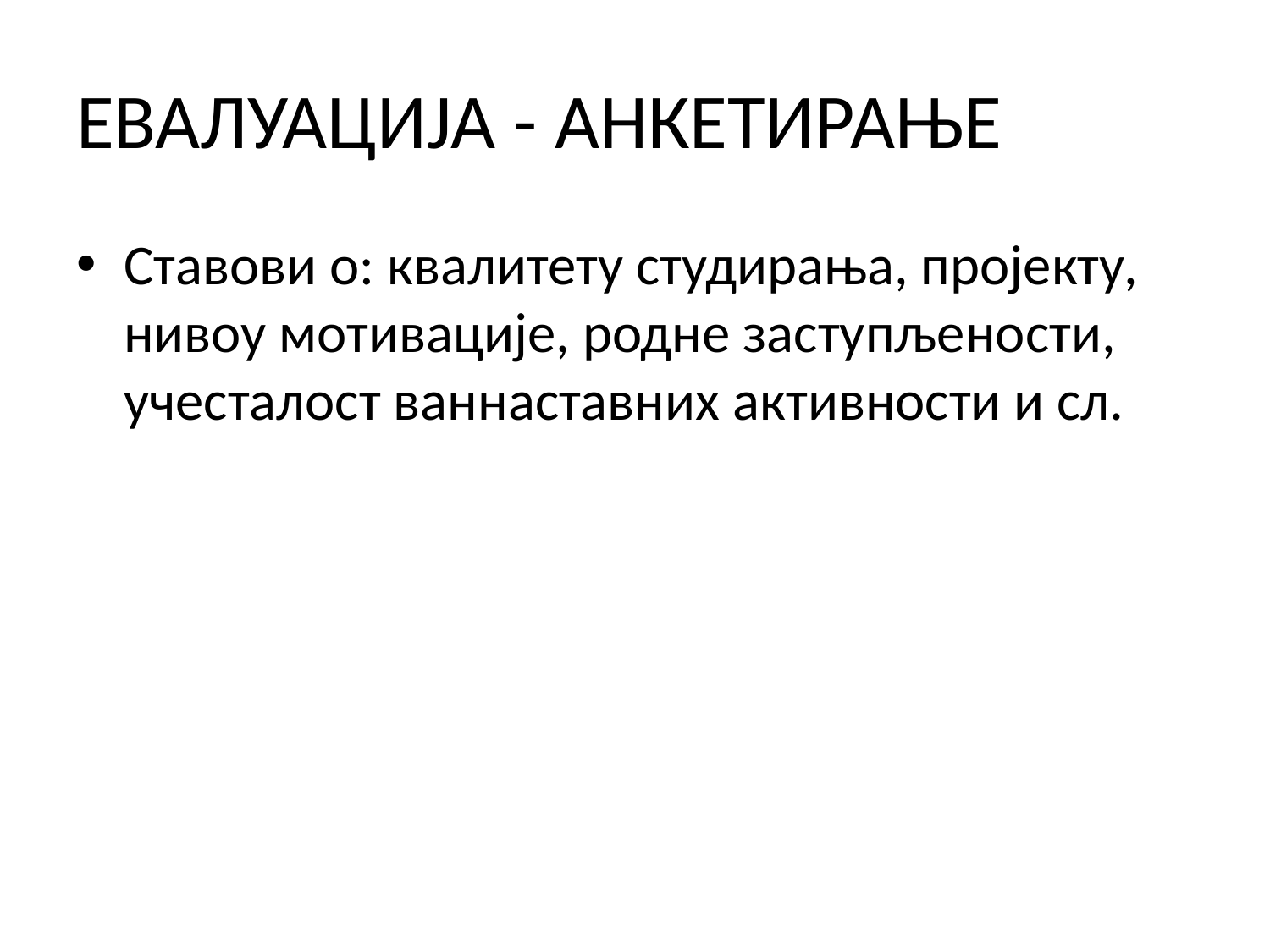

# ЕВАЛУАЦИЈА - АНКЕТИРАЊЕ
Ставови о: квалитету студирања, пројекту, нивоу мотивације, родне заступљености, учесталост ваннаставних активности и сл.